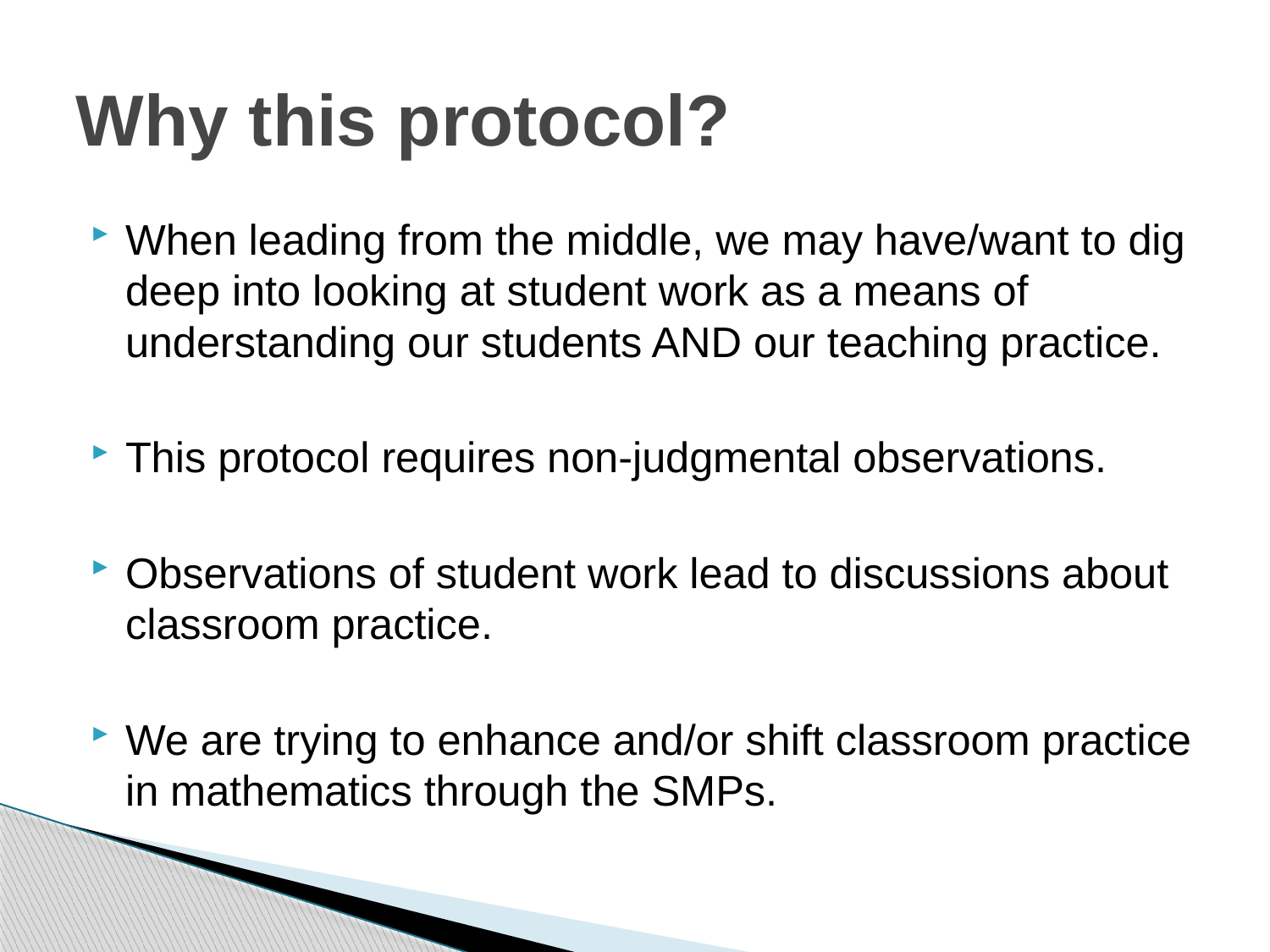

# Why this protocol?
When leading from the middle, we may have/want to dig deep into looking at student work as a means of understanding our students AND our teaching practice.

This protocol requires non-judgmental observations.

Observations of student work lead to discussions about classroom practice.

We are trying to enhance and/or shift classroom practice in mathematics through the SMPs.